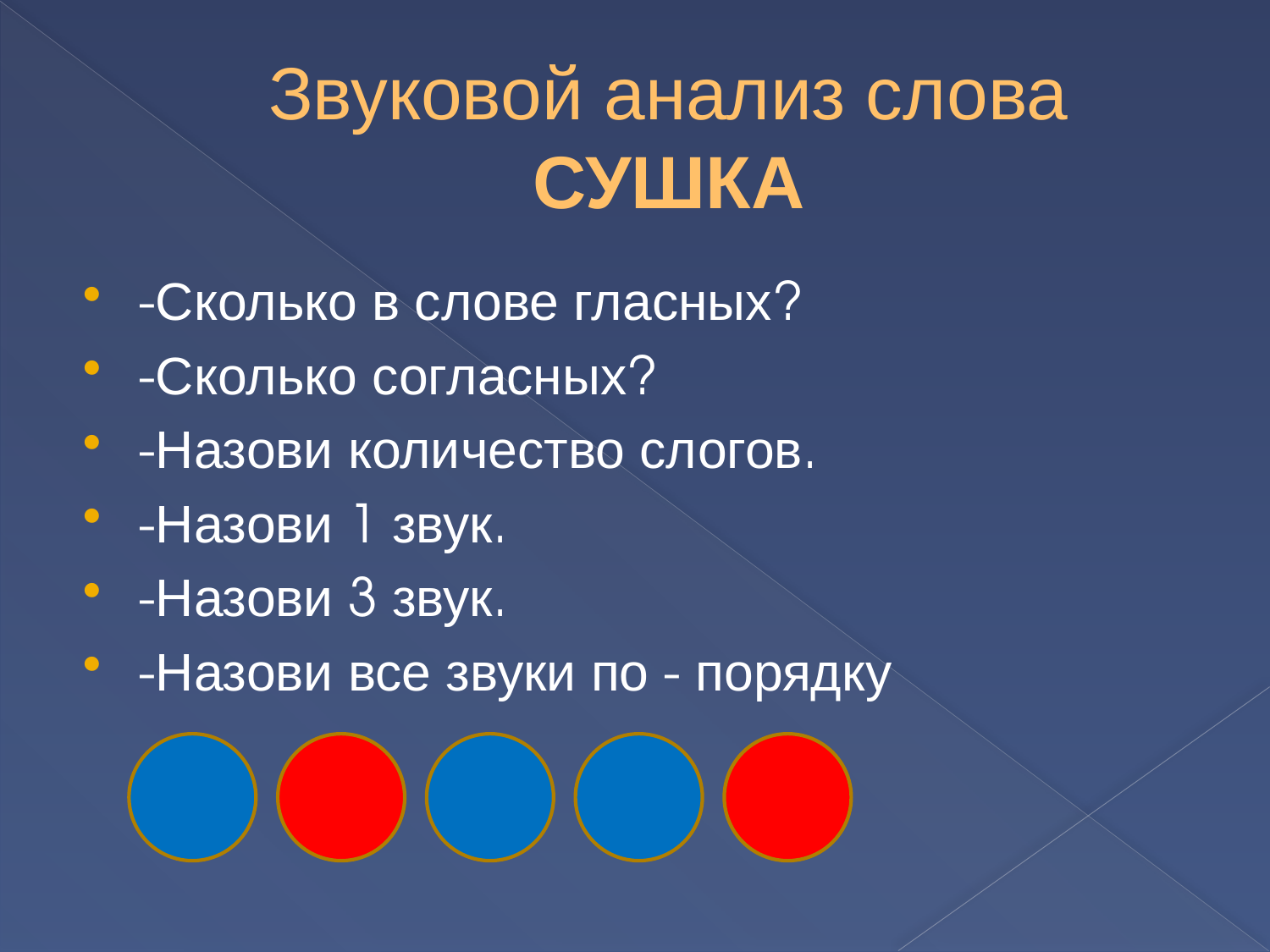

# Звуковой анализ слова СУШКА
-Сколько в слове гласных?
-Сколько согласных?
-Назови количество слогов.
-Назови 1 звук.
-Назови 3 звук.
-Назови все звуки по - порядку